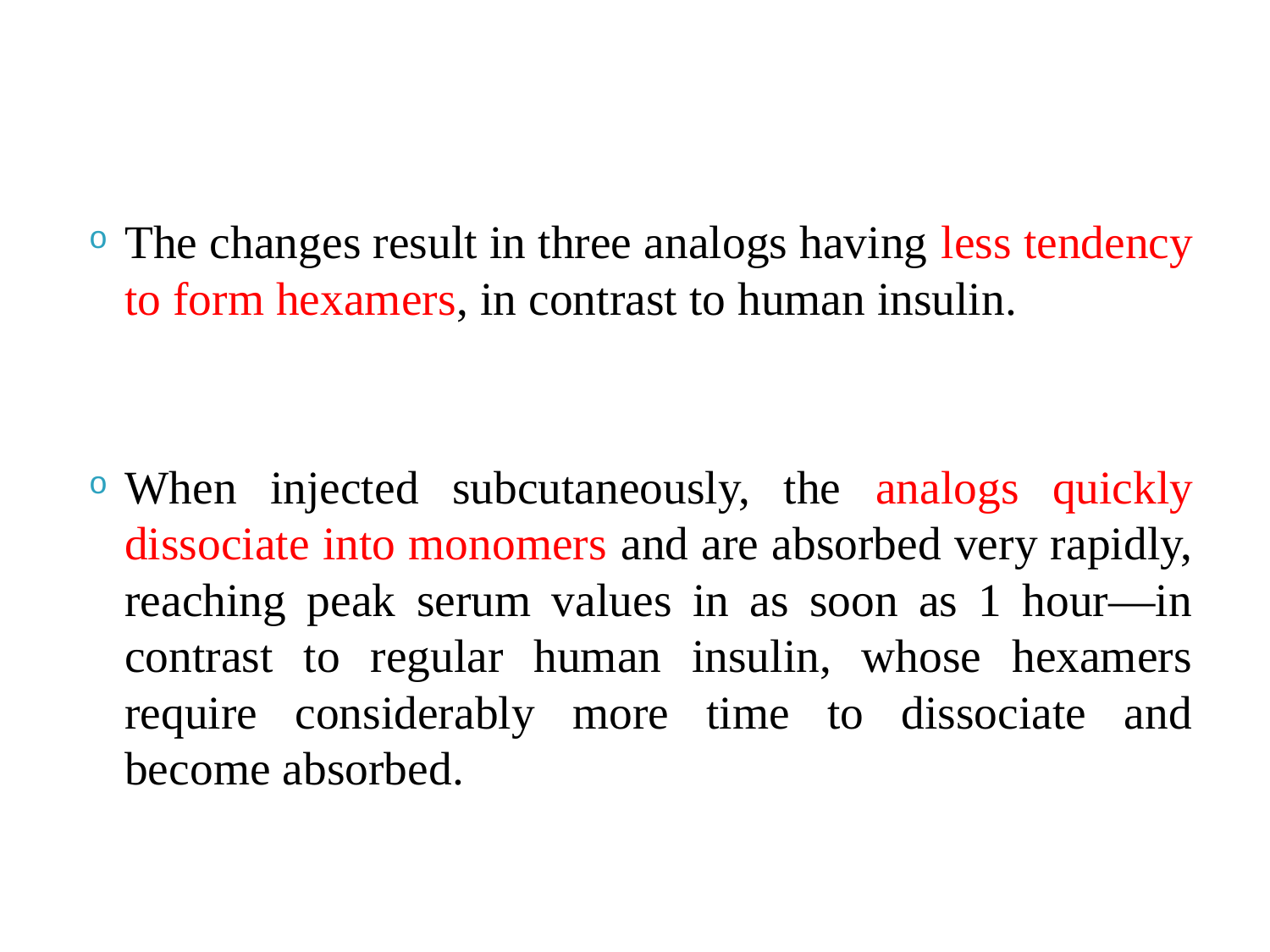

#
The changes result in three analogs having less tendency to form hexamers, in contrast to human insulin.

When injected subcutaneously, the analogs quickly dissociate into monomers and are absorbed very rapidly, reaching peak serum values in as soon as 1 hour—in contrast to regular human insulin, whose hexamers require considerably more time to dissociate and become absorbed.